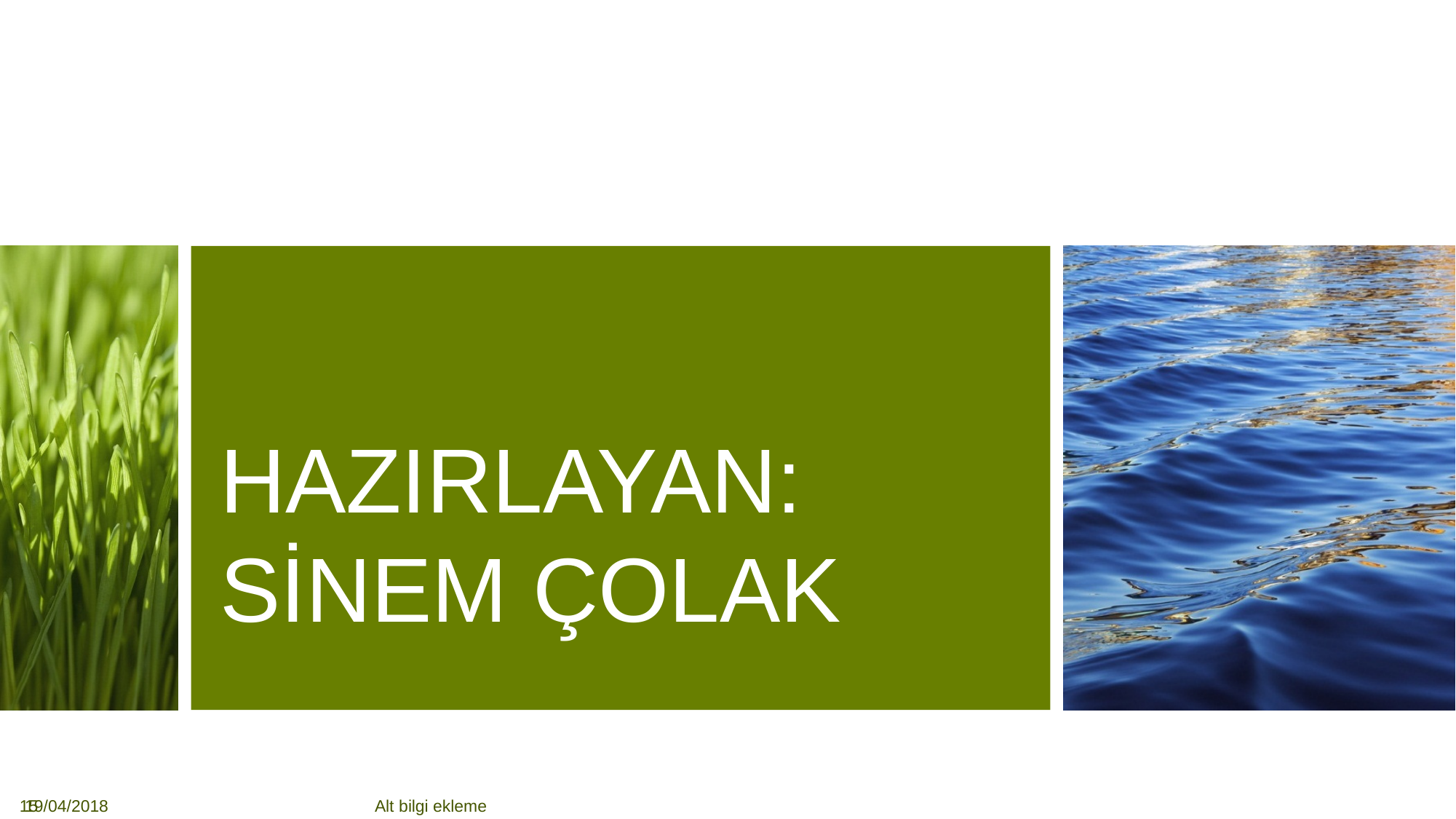

# HAZIRLAYAN: SİNEM ÇOLAK

15
19/04/2018
Alt bilgi ekleme